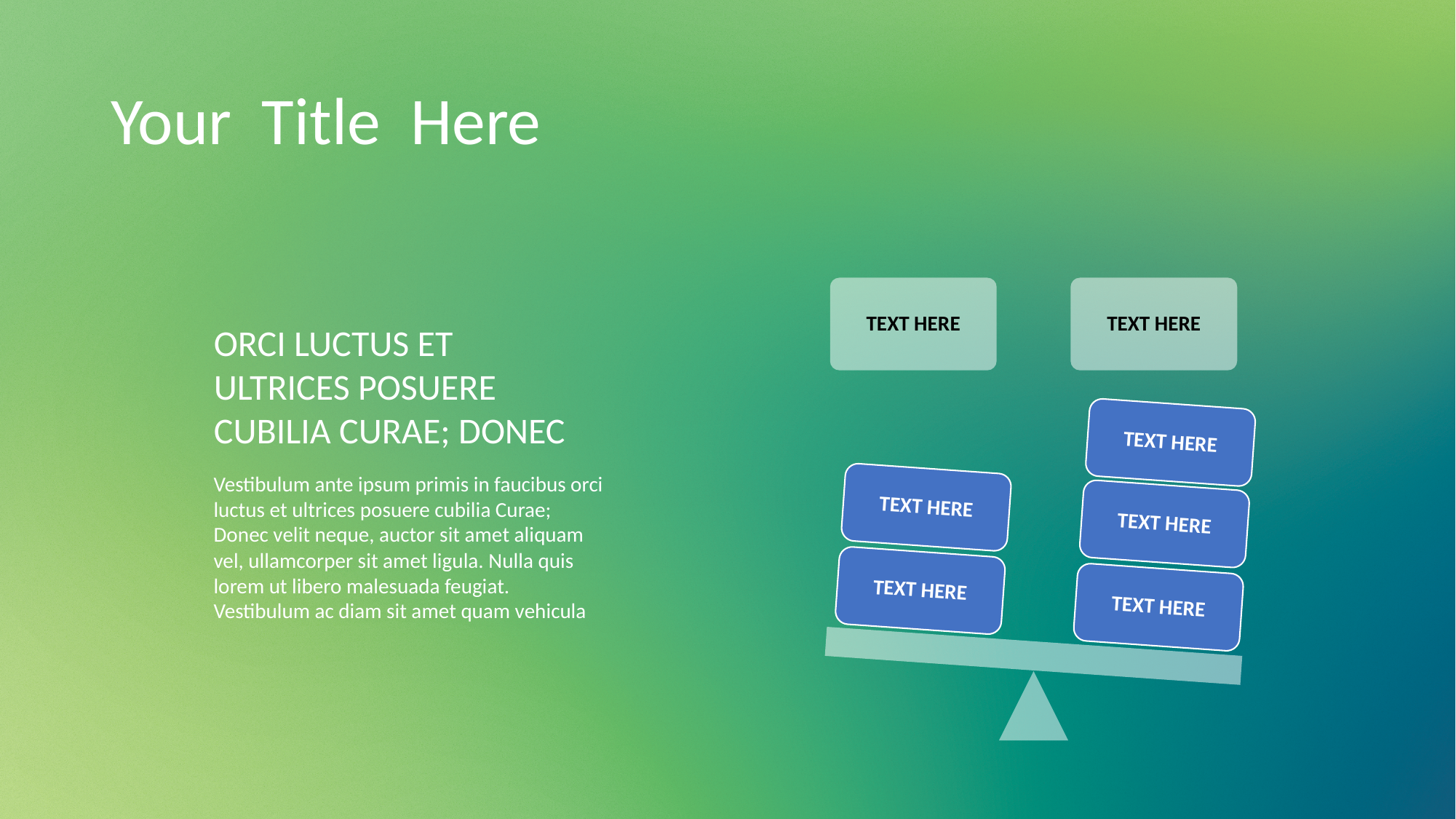

# Your  Title  Here
TEXT HERE
TEXT HERE
TEXT HERE
TEXT HERE
TEXT HERE
TEXT HERE
TEXT HERE

ORCI LUCTUS ET ULTRICES POSUERE CUBILIA CURAE; DONEC
Vestibulum ante ipsum primis in faucibus orci luctus et ultrices posuere cubilia Curae; Donec velit neque, auctor sit amet aliquam vel, ullamcorper sit amet ligula. Nulla quis lorem ut libero malesuada feugiat. Vestibulum ac diam sit amet quam vehicula